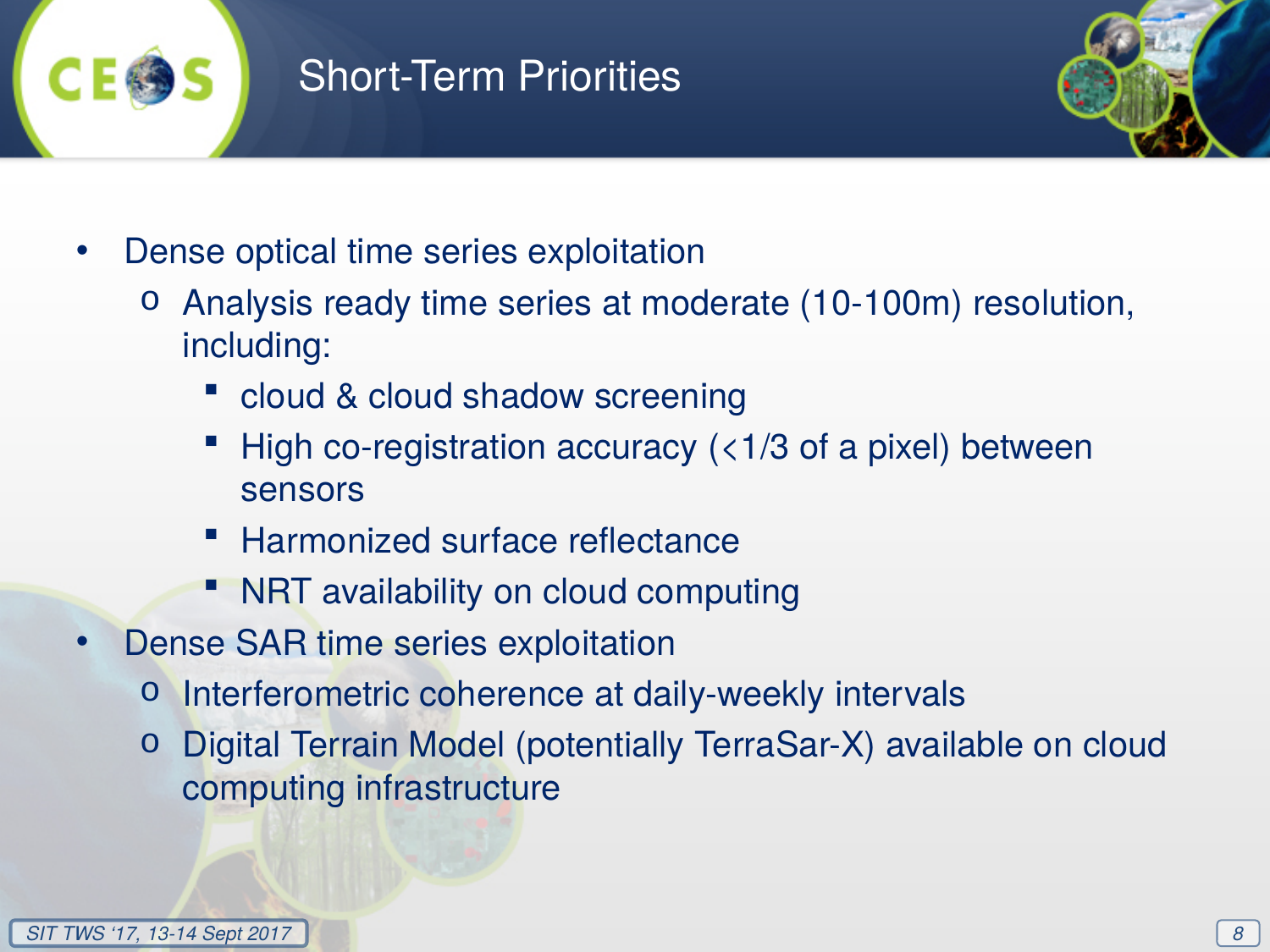

Short-Term Priorities
Dense optical time series exploitation
Analysis ready time series at moderate (10-100m) resolution, including:
cloud & cloud shadow screening
High co-registration accuracy (<1/3 of a pixel) between sensors
Harmonized surface reflectance
NRT availability on cloud computing
Dense SAR time series exploitation
Interferometric coherence at daily-weekly intervals
Digital Terrain Model (potentially TerraSar-X) available on cloud computing infrastructure

8